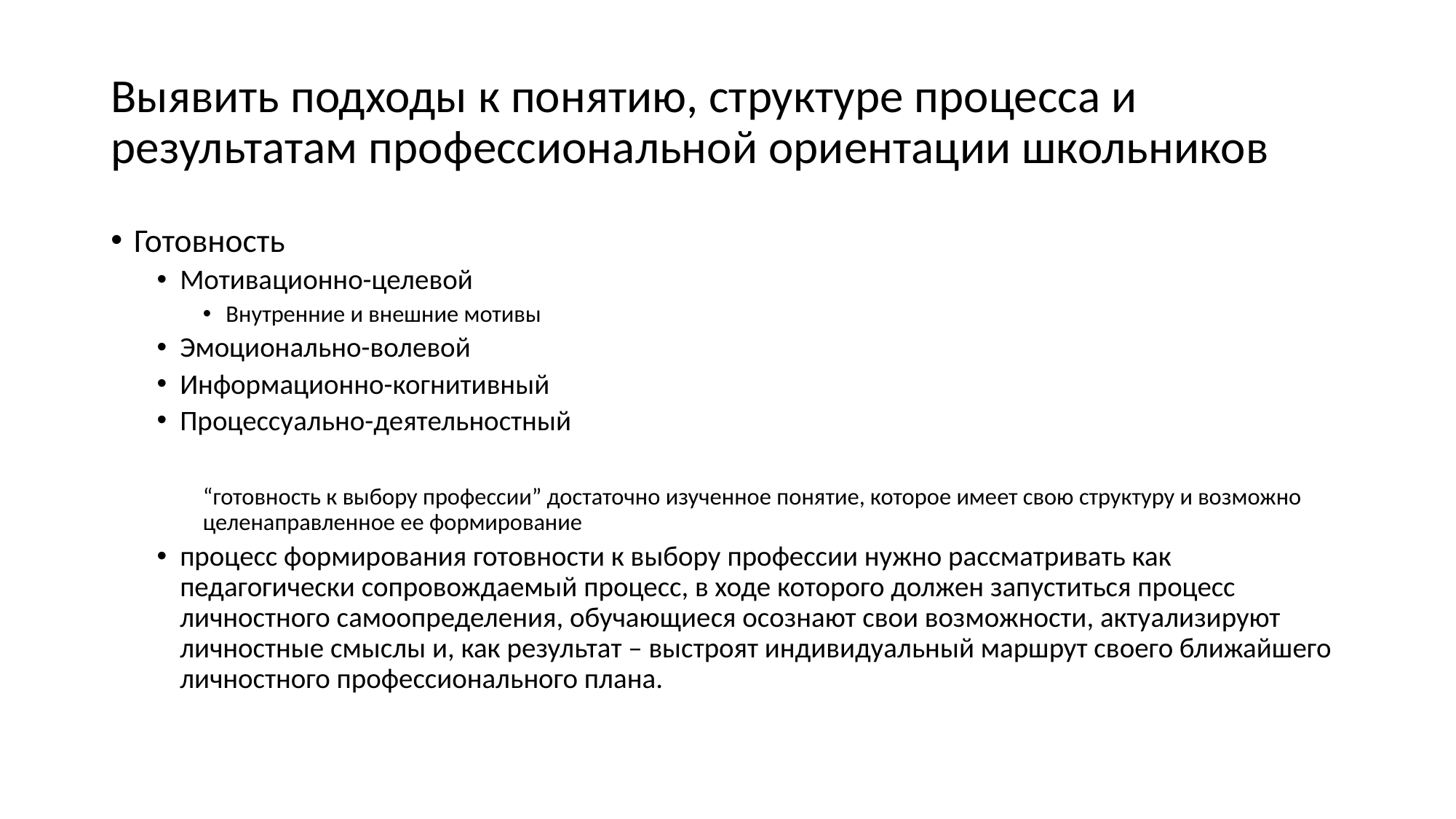

# Выявить подходы к понятию, структуре процесса и результатам профессиональной ориентации школьников
Готовность
Мотивационно-целевой
Внутренние и внешние мотивы
Эмоционально-волевой
Информационно-когнитивный
Процессуально-деятельностный

“готовность к выбору профессии” достаточно изученное понятие, которое имеет свою структуру и возможно целенаправленное ее формирование
процесс формирования готовности к выбору профессии нужно рассматривать как педагогически сопровождаемый процесс, в ходе которого должен запуститься процесс личностного самоопределения, обучающиеся осознают свои возможности, актуализируют личностные смыслы и, как результат – выстроят индивидуальный маршрут своего ближайшего личностного профессионального плана.